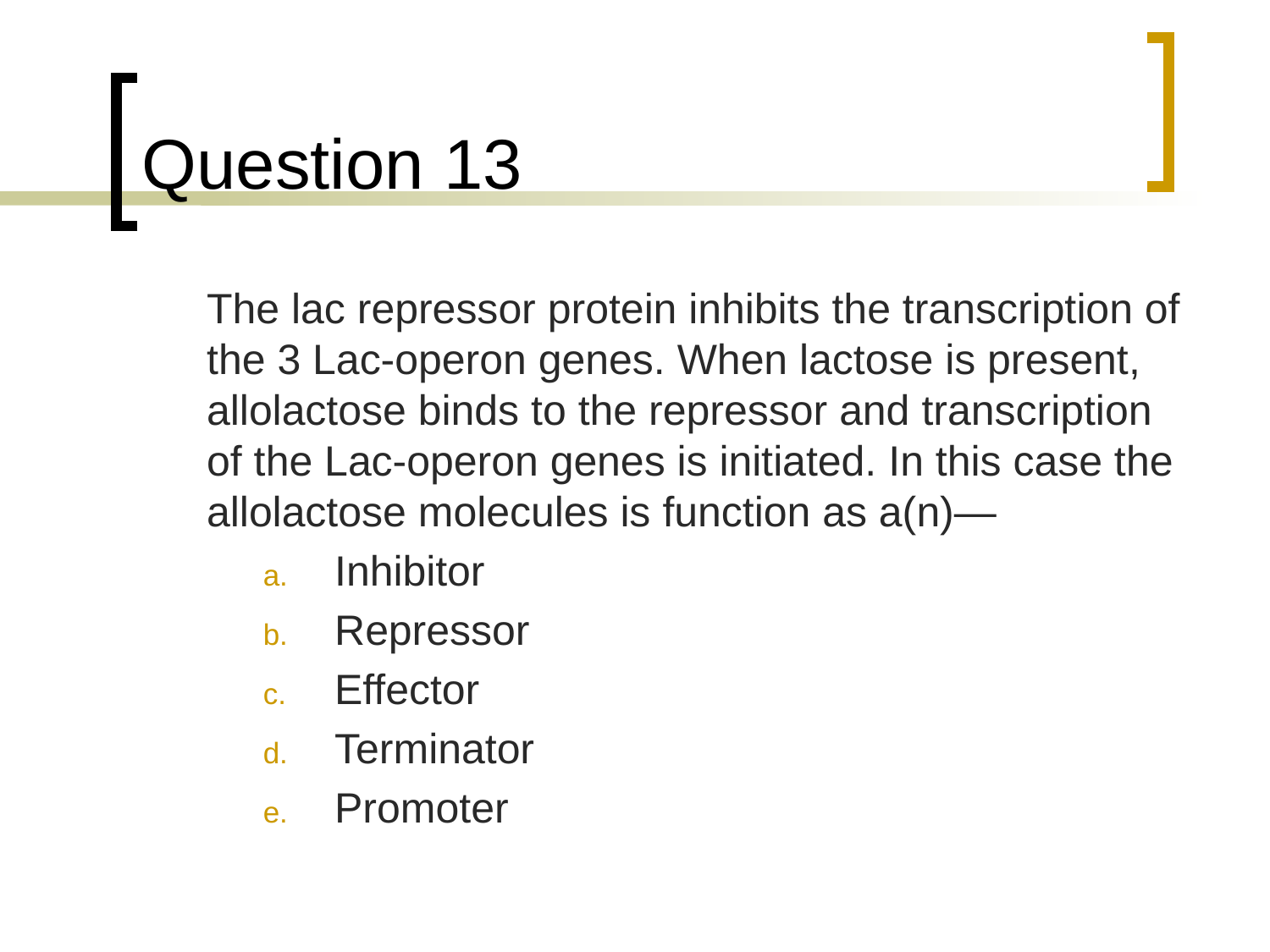

# Question 13
	The lac repressor protein inhibits the transcription of the 3 Lac-operon genes. When lactose is present, allolactose binds to the repressor and transcription of the Lac-operon genes is initiated. In this case the allolactose molecules is function as a(n)—
Inhibitor
Repressor
Effector
Terminator
Promoter